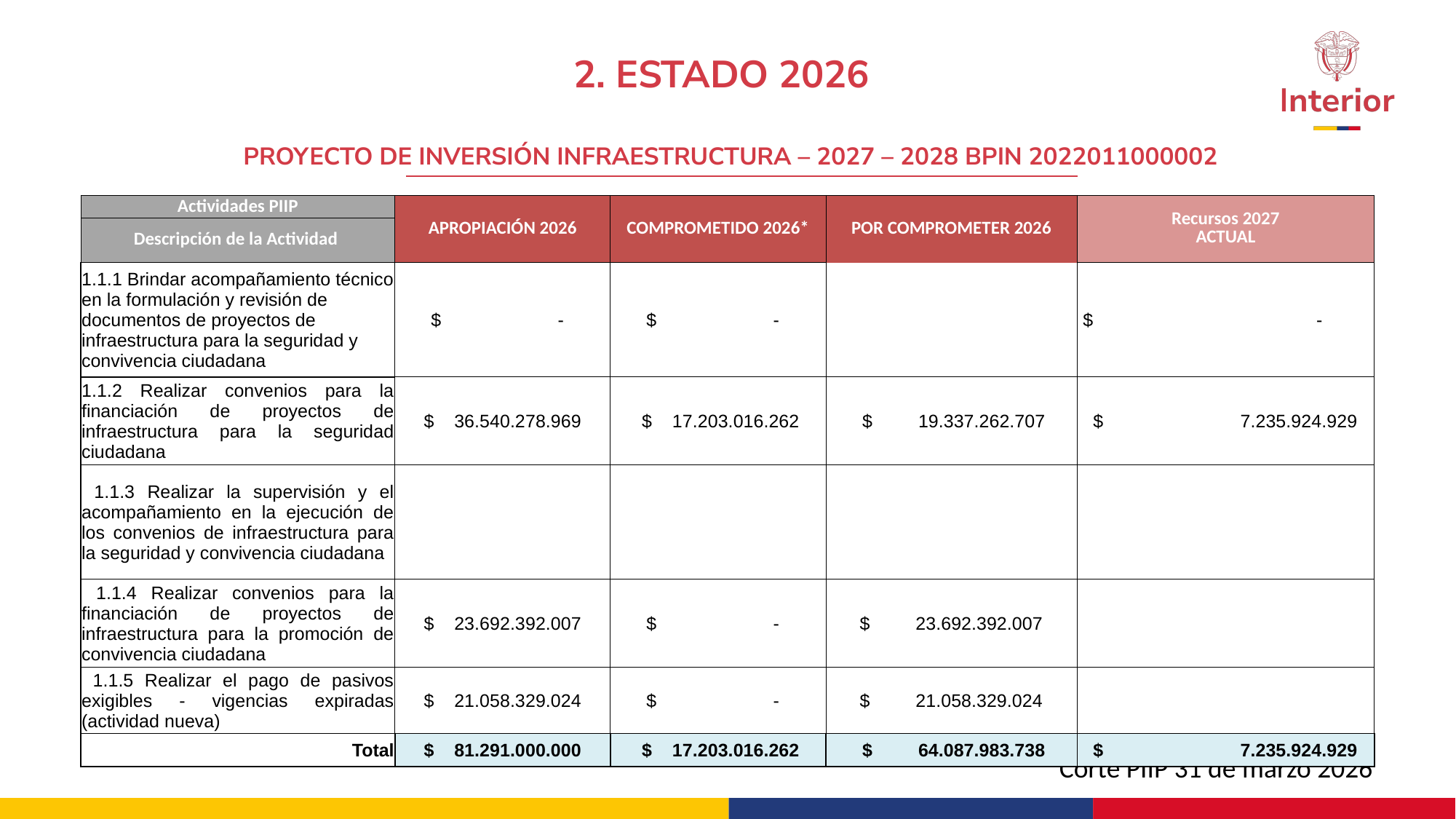

2. ESTADO 2026
PROYECTO DE INVERSIÓN INFRAESTRUCTURA – 2027 – 2028 BPIN 2022011000002
| Actividades PIIP | APROPIACIÓN 2026 | COMPROMETIDO 2026\* | POR COMPROMETER 2026 | Recursos 2027 ACTUAL |
| --- | --- | --- | --- | --- |
| Descripción de la Actividad |  |  |  |  |
| 1.1.1 Brindar acompañamiento técnico en la formulación y revisión de documentos de proyectos de infraestructura para la seguridad y convivencia ciudadana | $ - | $ - |  | $ - |
| 1.1.2 Realizar convenios para la financiación de proyectos de infraestructura para la seguridad ciudadana | $ 36.540.278.969 | $ 17.203.016.262 | $ 19.337.262.707 | $ 7.235.924.929 |
| 1.1.3 Realizar la supervisión y el acompañamiento en la ejecución de los convenios de infraestructura para la seguridad y convivencia ciudadana |  |  |  |  |
| 1.1.4 Realizar convenios para la financiación de proyectos de infraestructura para la promoción de convivencia ciudadana | $ 23.692.392.007 | $ - | $ 23.692.392.007 |  |
| 1.1.5 Realizar el pago de pasivos exigibles - vigencias expiradas (actividad nueva) | $ 21.058.329.024 | $ - | $ 21.058.329.024 |  |
| Total | $ 81.291.000.000 | $ 17.203.016.262 | $ 64.087.983.738 | $ 7.235.924.929 |
*Corte PIIP 31 de marzo 2026